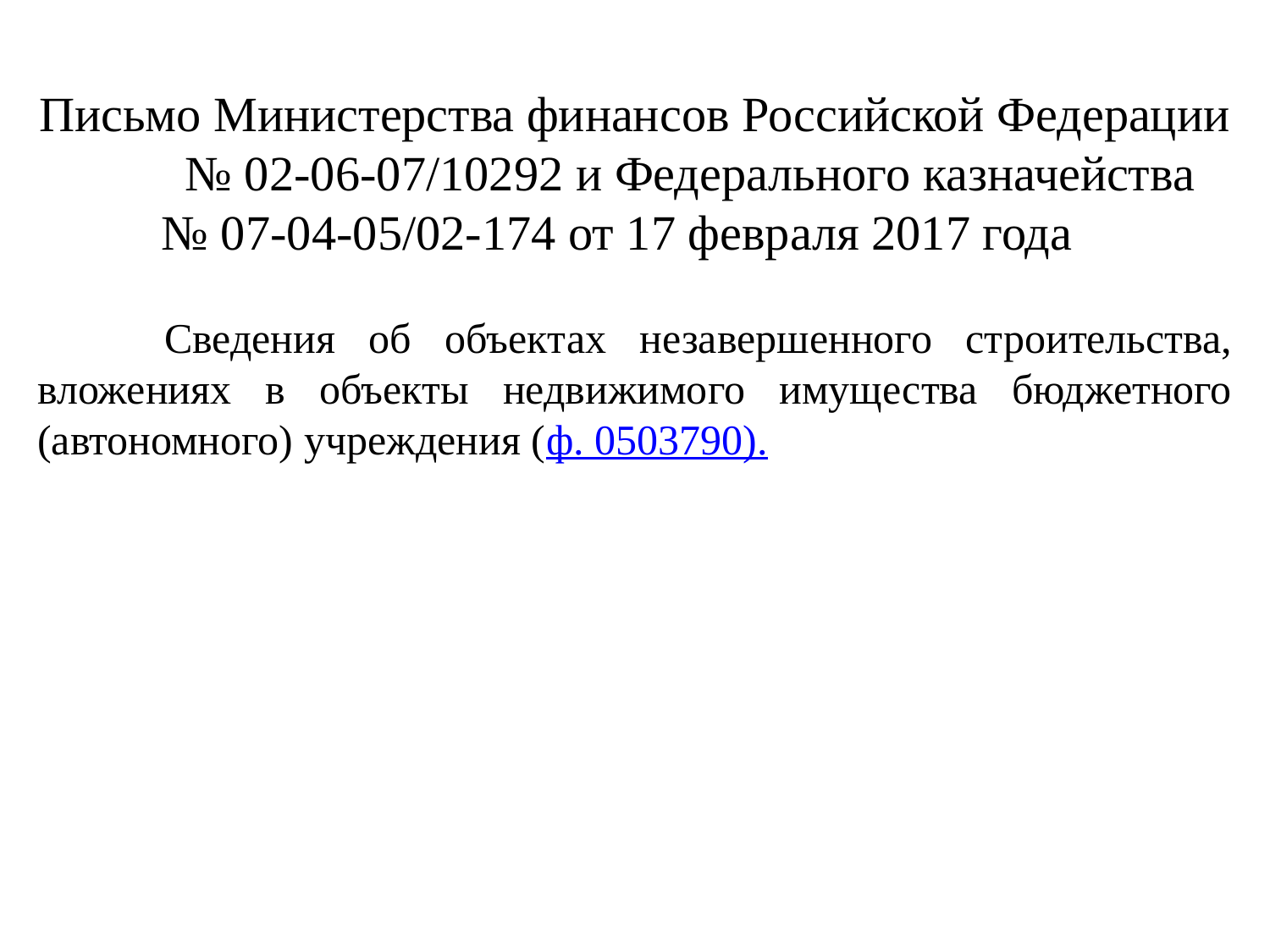

Письмо Министерства финансов Российской Федерации             № 02-06-07/10292 и Федерального казначейства            № 07-04-05/02-174 от 17 февраля 2017 года

	Сведения об объектах незавершенного строительства, вложениях в объекты недвижимого имущества бюджетного (автономного) учреждения (ф. 0503790).